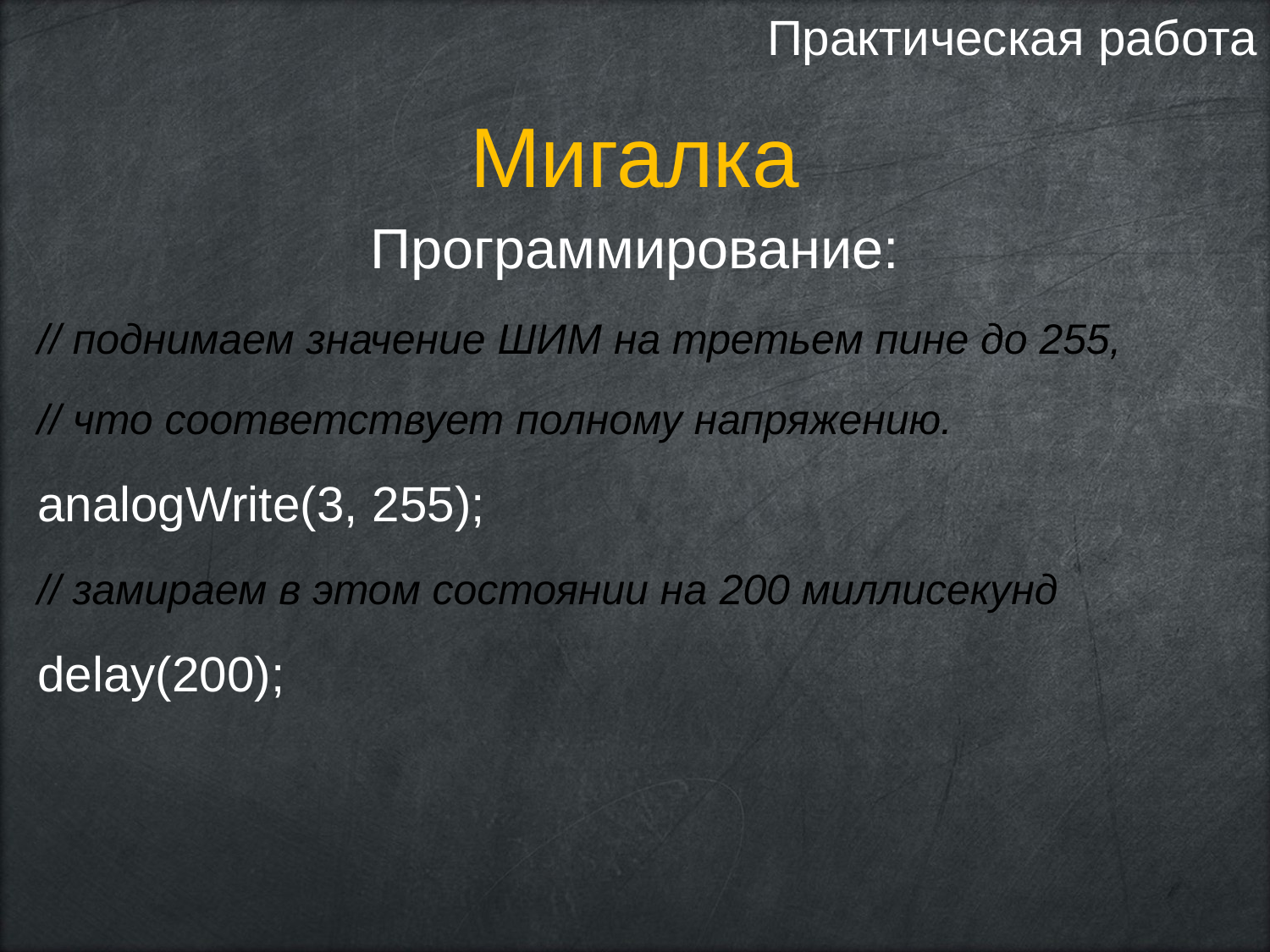

Практическая работа
Мигалка
Программирование:
// поднимаем значение ШИМ на третьем пине до 255,
// что соответствует полному напряжению.
analogWrite(3, 255);
// замираем в этом состоянии на 200 миллисекунд
delay(200);